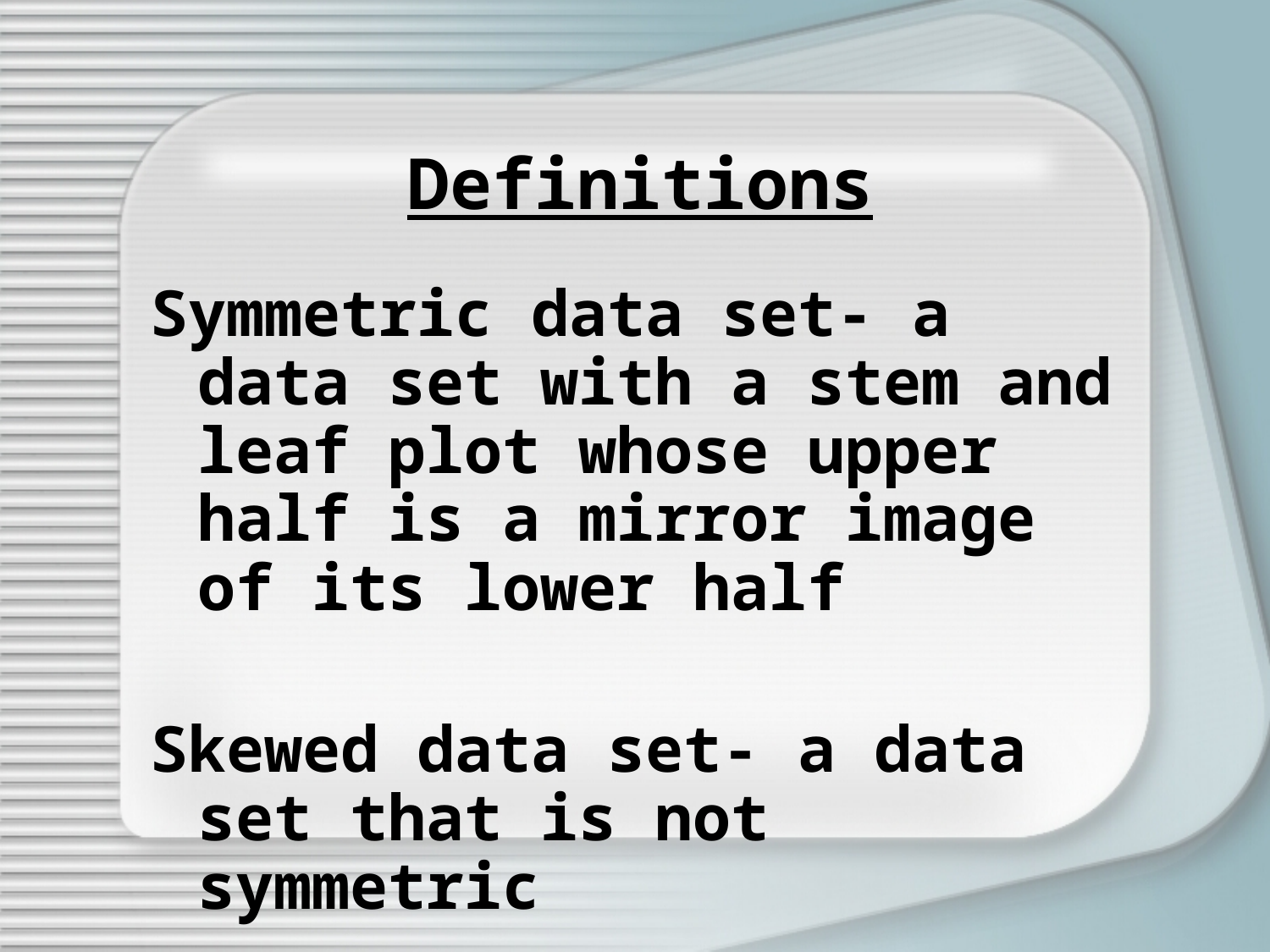

# Definitions
Symmetric data set- a data set with a stem and leaf plot whose upper half is a mirror image of its lower half

Skewed data set- a data set that is not symmetric